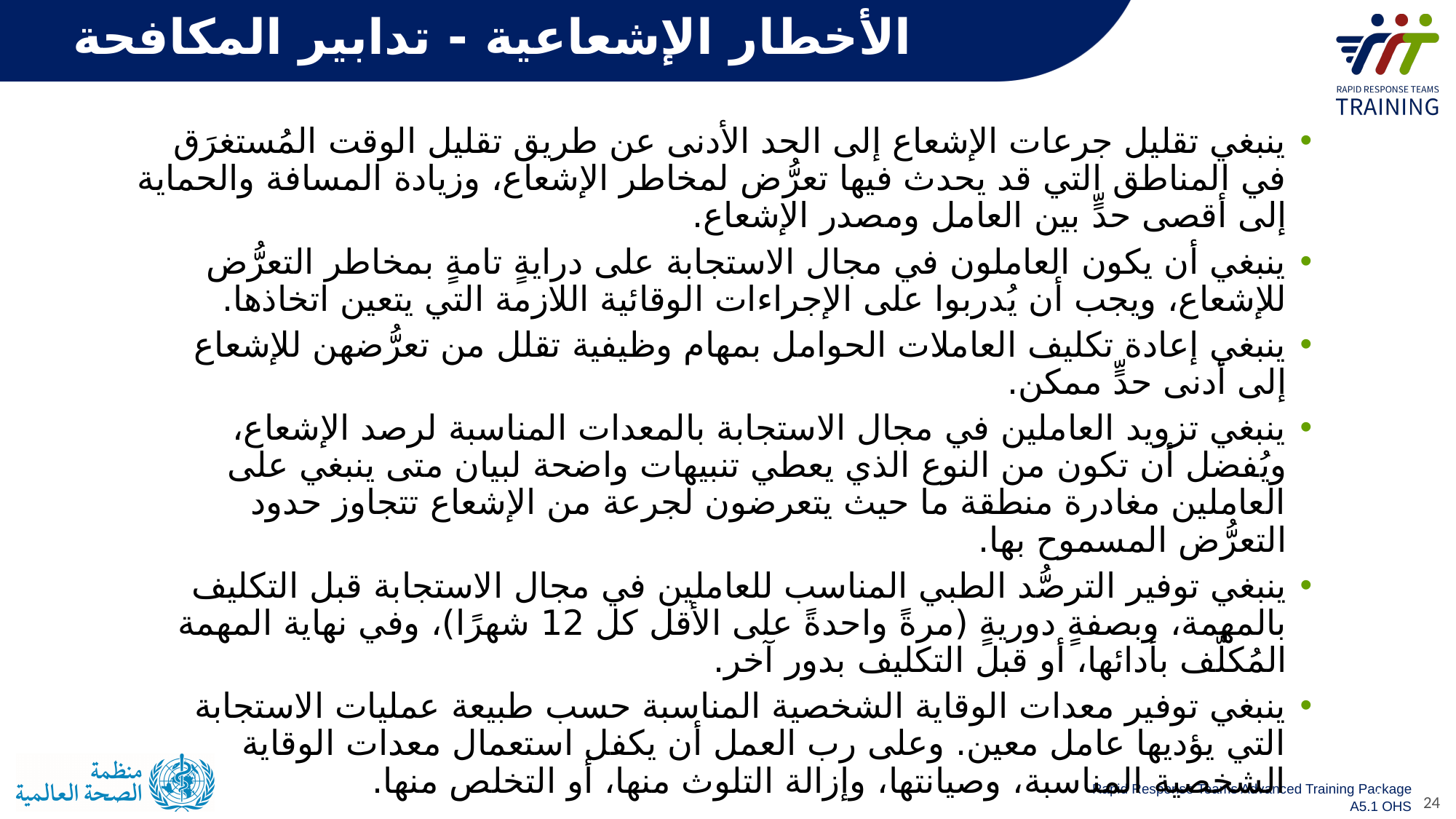

الأخطار الإشعاعية - تدابير المكافحة
ينبغي تقليل جرعات الإشعاع إلى الحد الأدنى عن طريق تقليل الوقت المُستغرَق في المناطق التي قد يحدث فيها تعرُّض لمخاطر الإشعاع، وزيادة المسافة والحماية إلى أقصى حدٍّ بين العامل ومصدر الإشعاع.
ينبغي أن يكون العاملون في مجال الاستجابة على درايةٍ تامةٍ بمخاطر التعرُّض للإشعاع، ويجب أن يُدربوا على الإجراءات الوقائية اللازمة التي يتعين اتخاذها.
ينبغي إعادة تكليف العاملات الحوامل بمهام وظيفية تقلل من تعرُّضهن للإشعاع إلى أدنى حدٍّ ممكن.
ينبغي تزويد العاملين في مجال الاستجابة بالمعدات المناسبة لرصد الإشعاع، ويُفضل أن تكون من النوع الذي يعطي تنبيهات واضحة لبيان متى ينبغي على العاملين مغادرة منطقة ما حيث يتعرضون لجرعة من الإشعاع تتجاوز حدود التعرُّض المسموح بها.
ينبغي توفير الترصُّد الطبي المناسب للعاملين في مجال الاستجابة قبل التكليف بالمهمة، وبصفةٍ دوريةٍ (مرةً واحدةً على الأقل كل 12 شهرًا)، وفي نهاية المهمة المُكلَّف بأدائها، أو قبل التكليف بدور آخر.
ينبغي توفير معدات الوقاية الشخصية المناسبة حسب طبيعة عمليات الاستجابة التي يؤديها عامل معين. وعلى رب العمل أن يكفل استعمال معدات الوقاية الشخصية المناسبة، وصيانتها، وإزالة التلوث منها، أو التخلص منها.
24